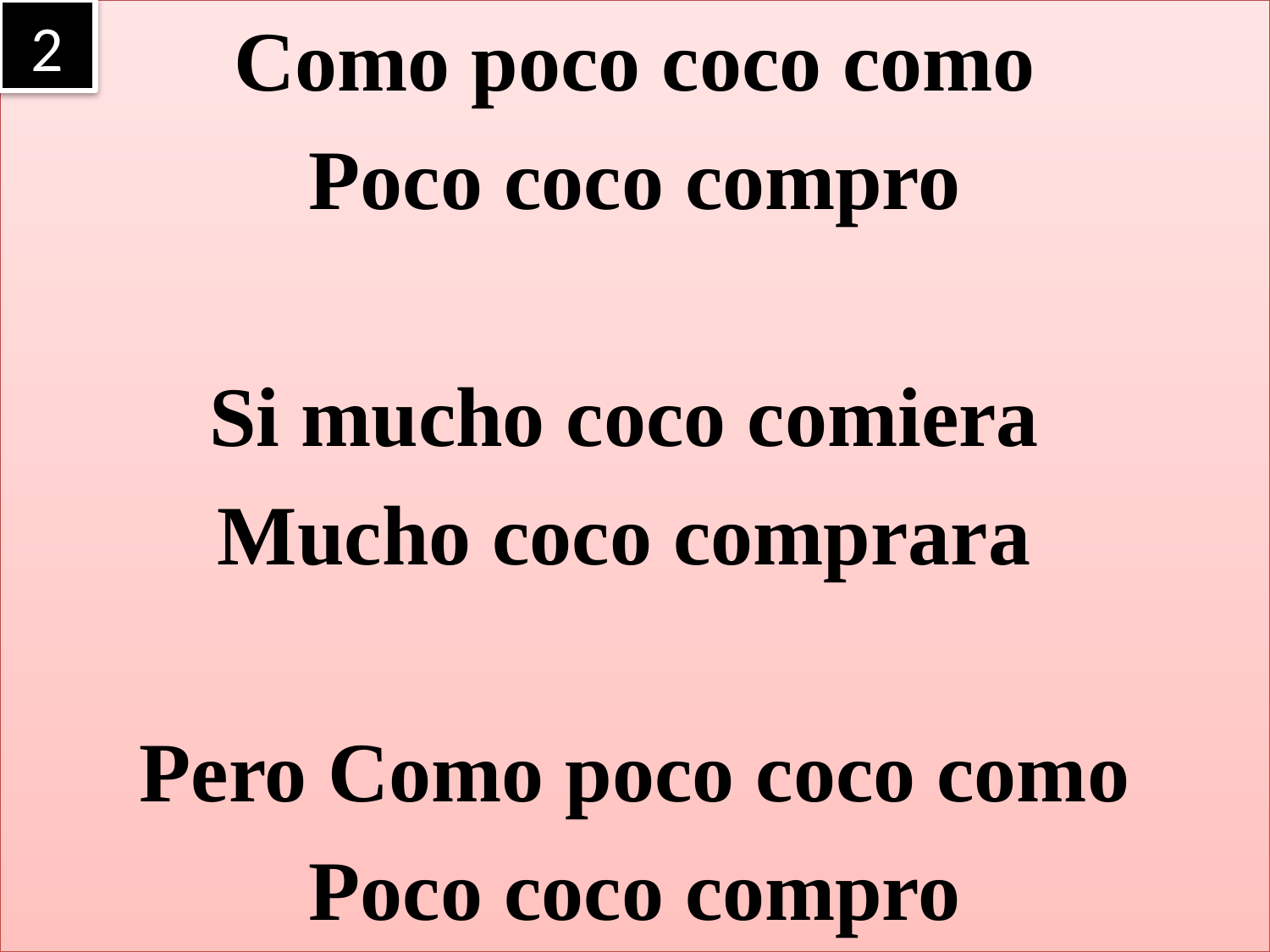

Como poco coco como
Poco coco compro

Si mucho coco comiera
Mucho coco comprara

Pero Como poco coco como
Poco coco compro

# 2